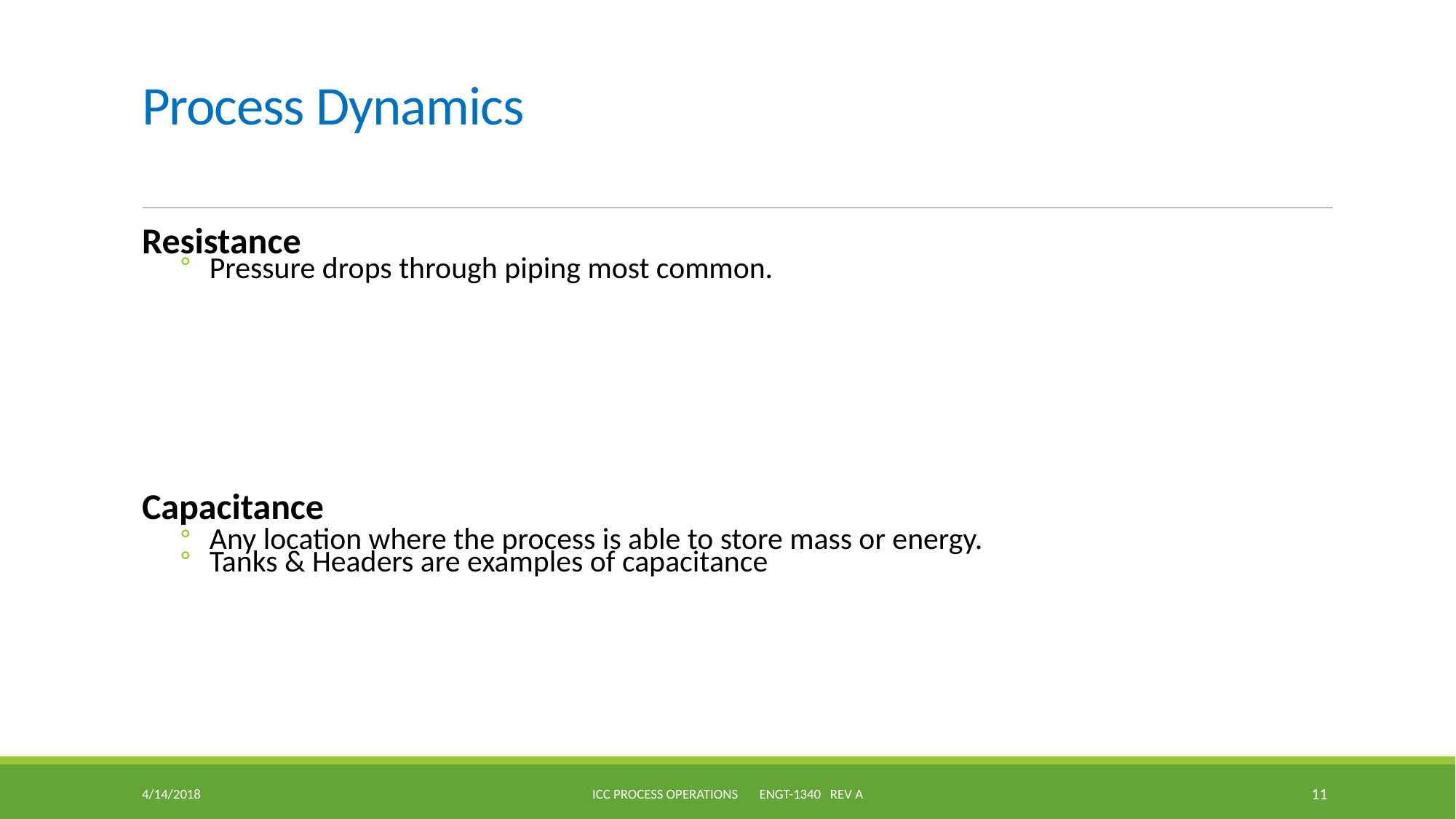

# Process Dynamics
Resistance
Pressure drops through piping most common.

Capacitance
Any location where the process is able to store mass or energy.
Tanks & Headers are examples of capacitance
4/14/2018
ICC Process Operations       ENGT-1340   Rev A
11